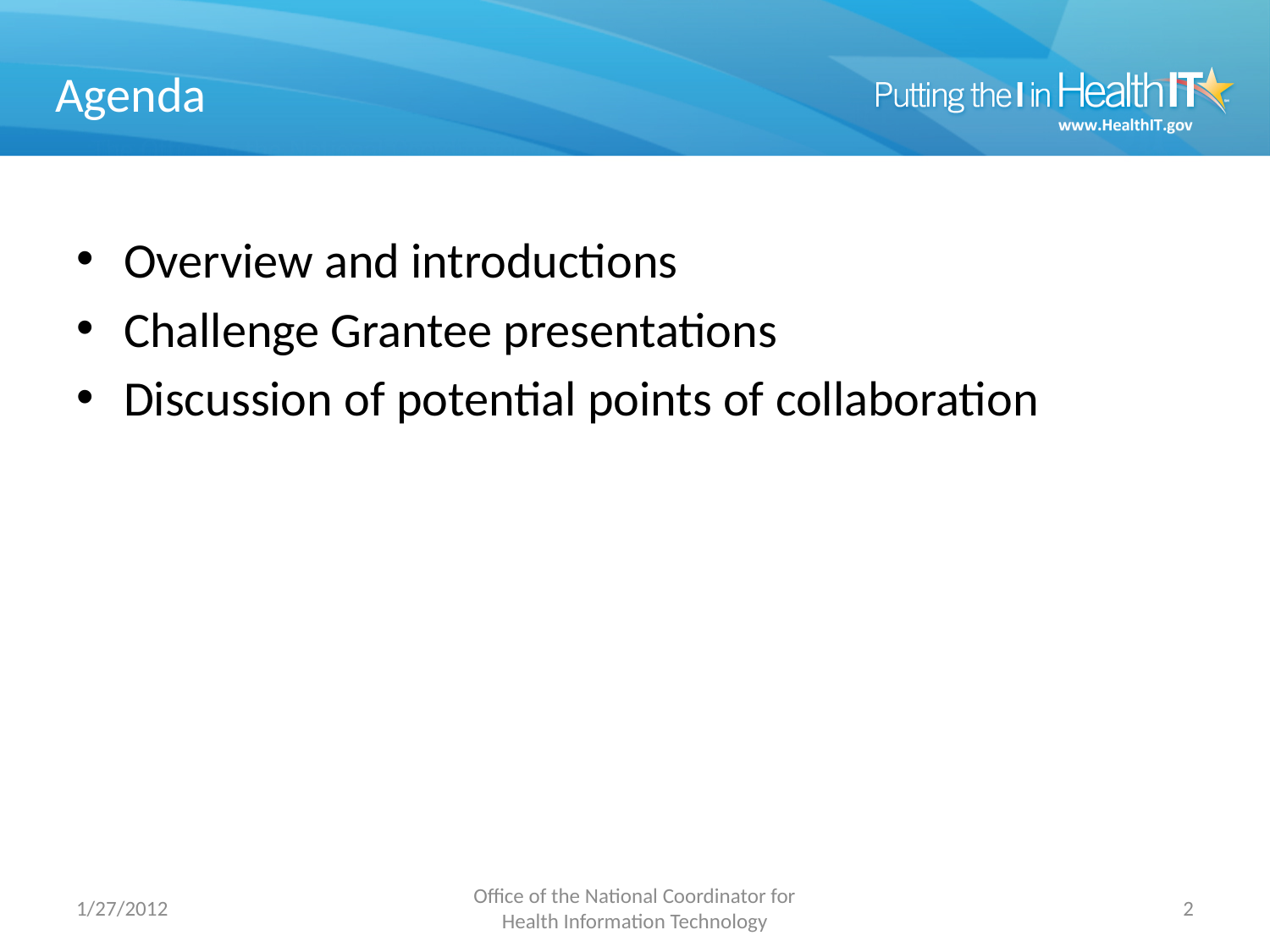

# Agenda
Overview and introductions
Challenge Grantee presentations
Discussion of potential points of collaboration

1/27/2012
Office of the National Coordinator for Health Information Technology
2